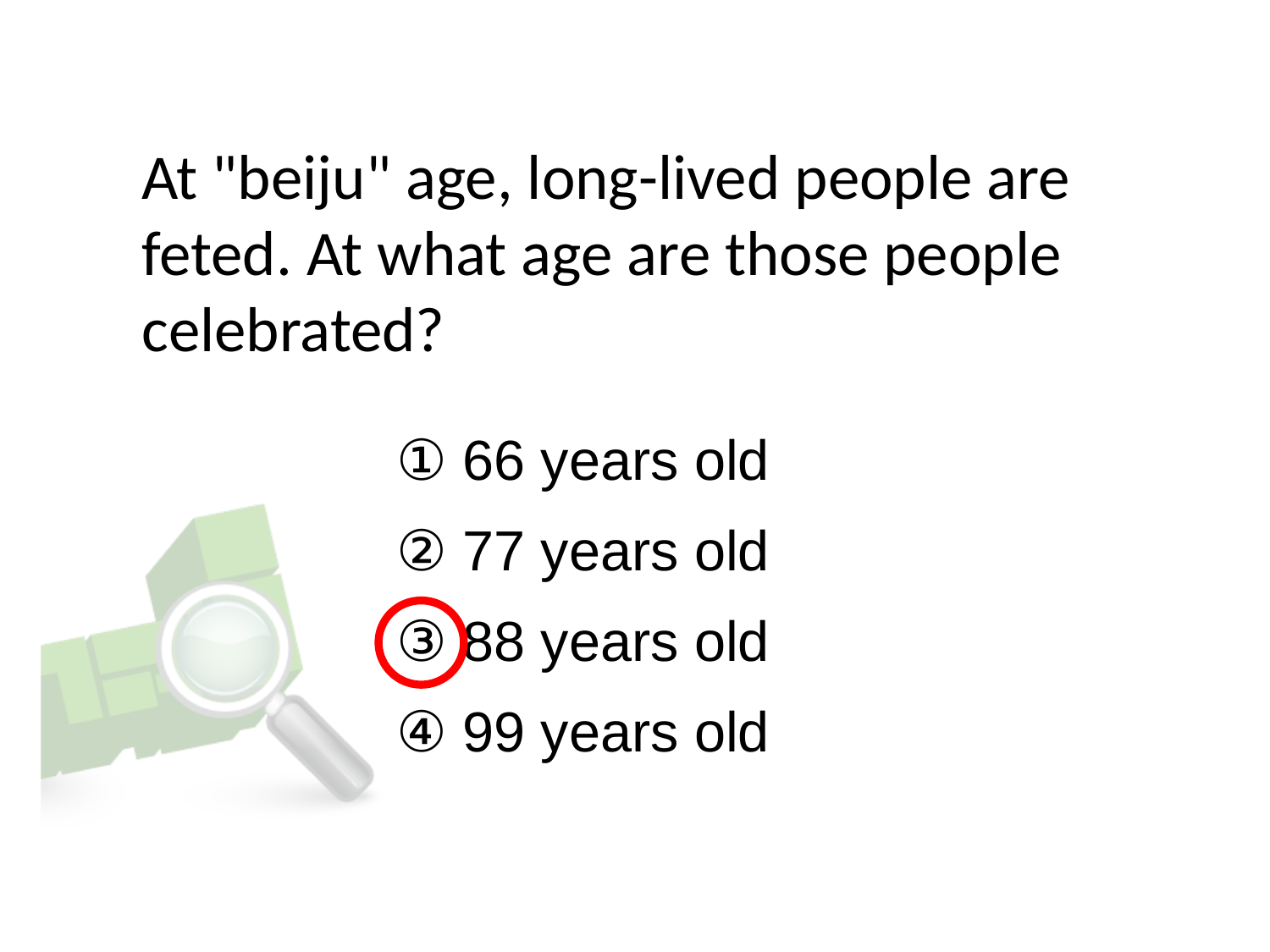

# At "beiju" age, long-lived people are feted. At what age are those people celebrated?
① 66 years old
② 77 years old
③ 88 years old
④ 99 years old